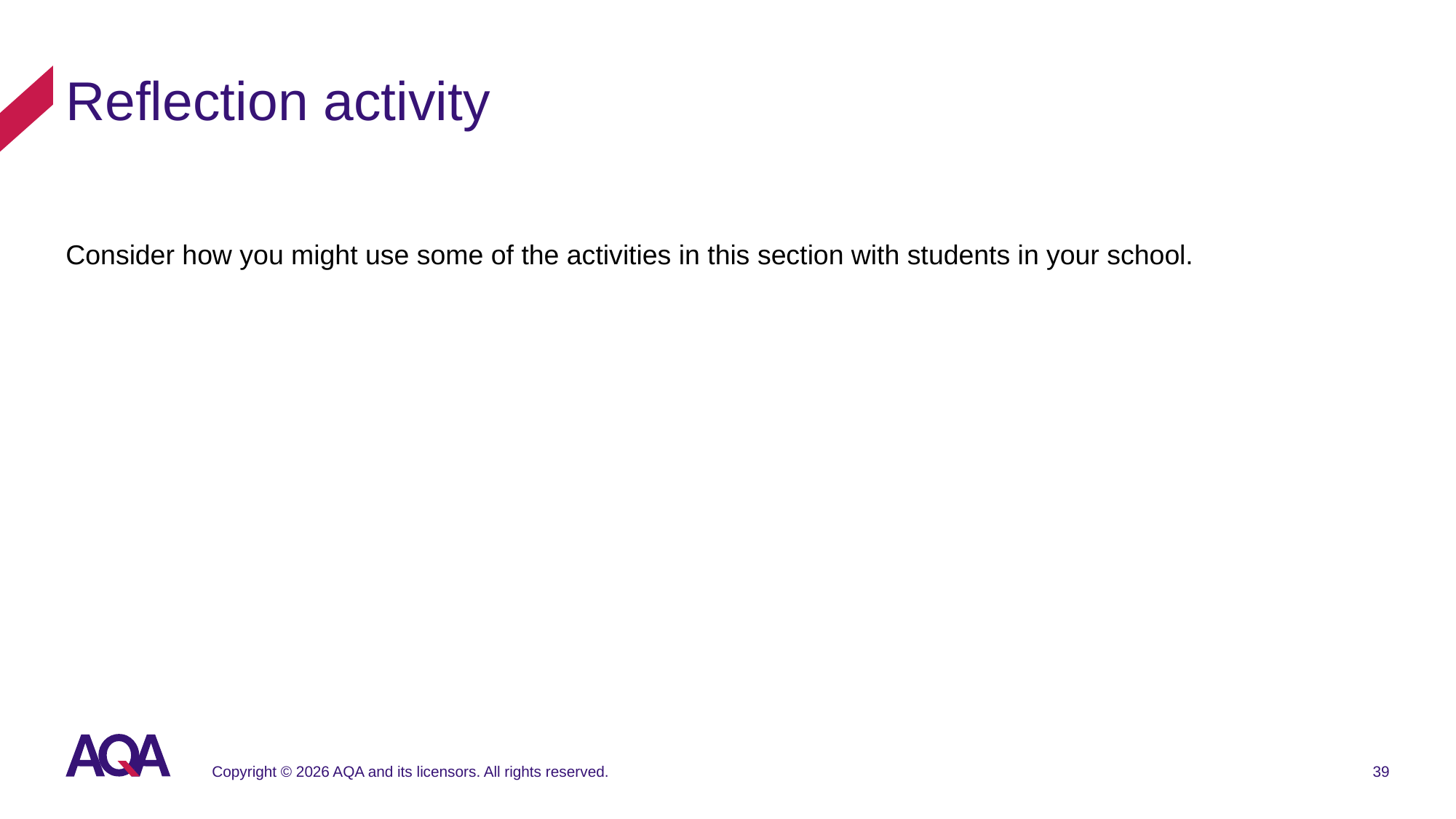

# Reflection activity
Consider how you might use some of the activities in this section with students in your school.

Copyright © 2026 AQA and its licensors. All rights reserved.
39